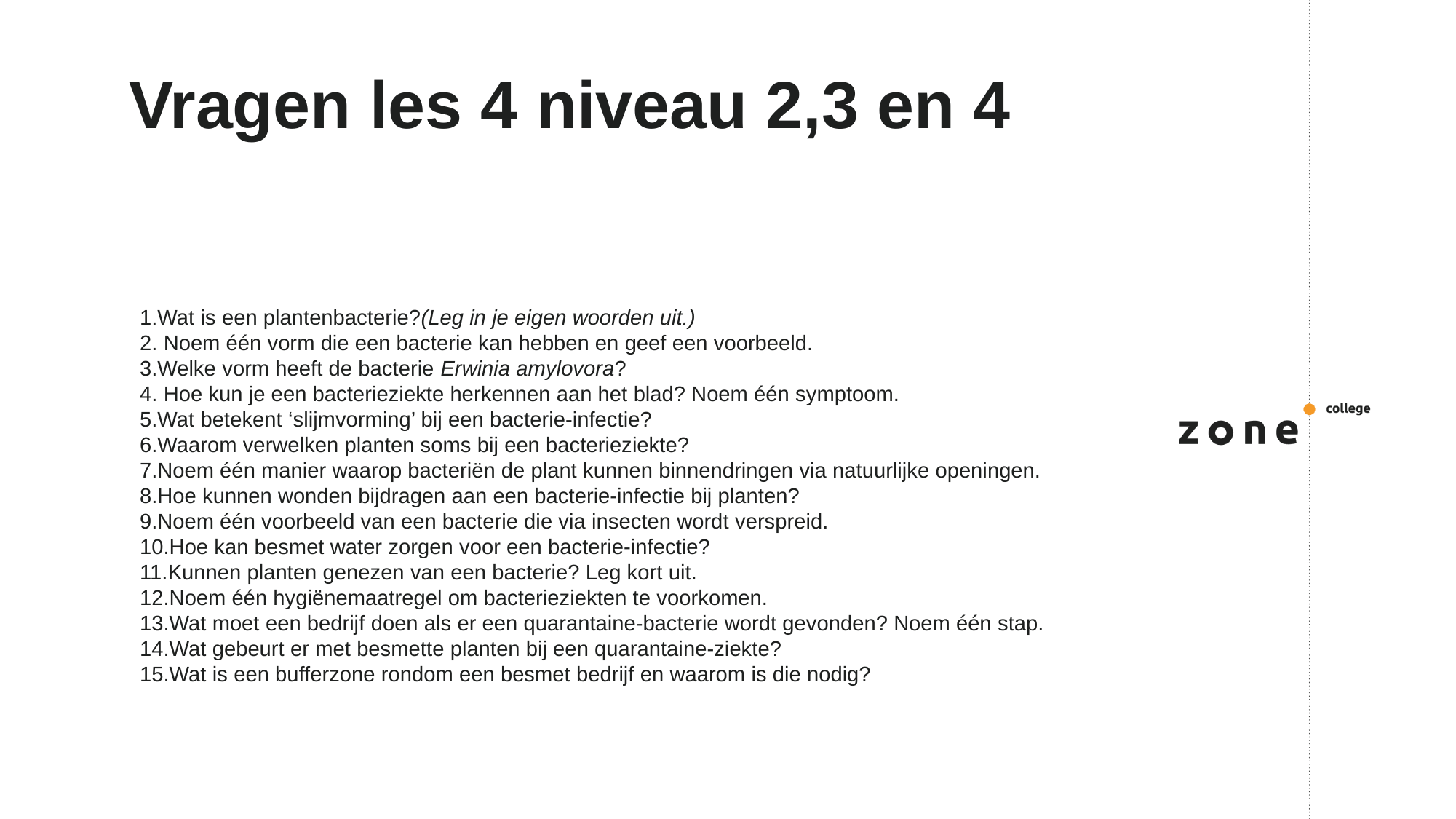

# Vragen les 4 niveau 2,3 en 4
Wat is een plantenbacterie?(Leg in je eigen woorden uit.)
 Noem één vorm die een bacterie kan hebben en geef een voorbeeld.
Welke vorm heeft de bacterie Erwinia amylovora?
 Hoe kun je een bacterieziekte herkennen aan het blad? Noem één symptoom.
Wat betekent ‘slijmvorming’ bij een bacterie-infectie?
Waarom verwelken planten soms bij een bacterieziekte?
Noem één manier waarop bacteriën de plant kunnen binnendringen via natuurlijke openingen.
Hoe kunnen wonden bijdragen aan een bacterie-infectie bij planten?
Noem één voorbeeld van een bacterie die via insecten wordt verspreid.
Hoe kan besmet water zorgen voor een bacterie-infectie?
Kunnen planten genezen van een bacterie? Leg kort uit.
Noem één hygiënemaatregel om bacterieziekten te voorkomen.
Wat moet een bedrijf doen als er een quarantaine-bacterie wordt gevonden? Noem één stap.
Wat gebeurt er met besmette planten bij een quarantaine-ziekte?
Wat is een bufferzone rondom een besmet bedrijf en waarom is die nodig?